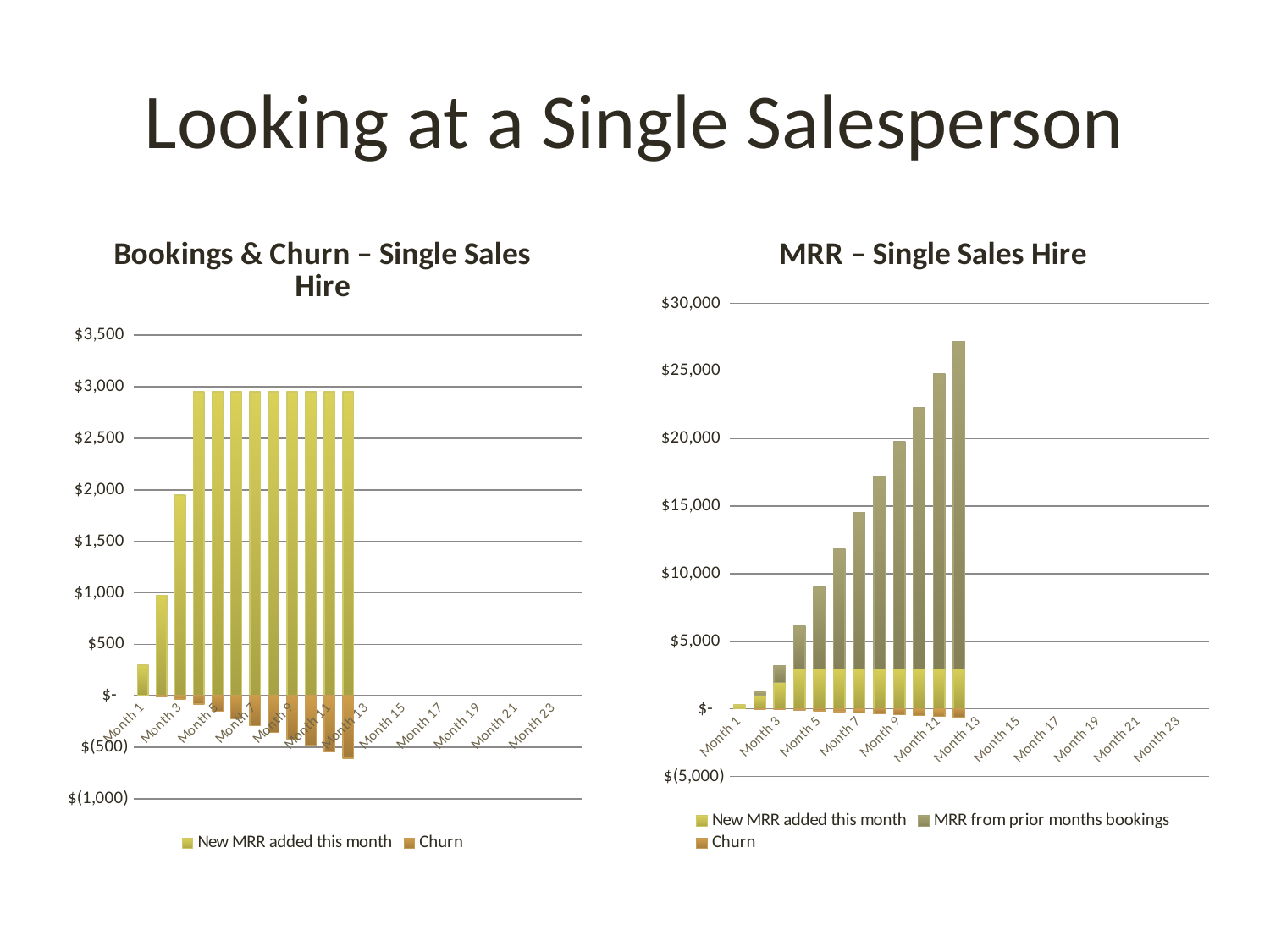

# Looking at a Single Salesperson

[unsupported chart]

[unsupported chart]